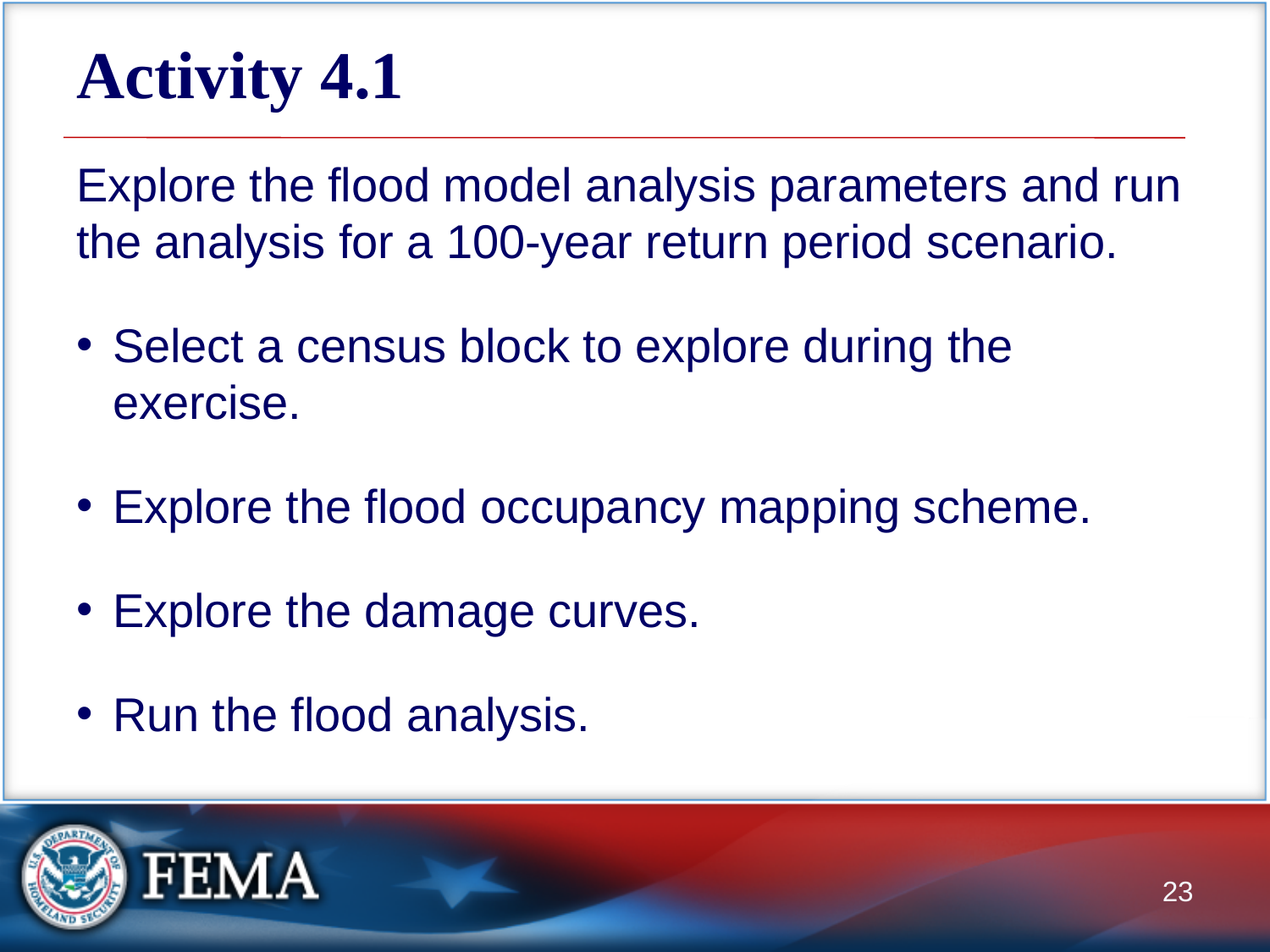

# Activity 4.1
Explore the flood model analysis parameters and run the analysis for a 100-year return period scenario.
Select a census block to explore during the exercise.
Explore the flood occupancy mapping scheme.
Explore the damage curves.
Run the flood analysis.
23